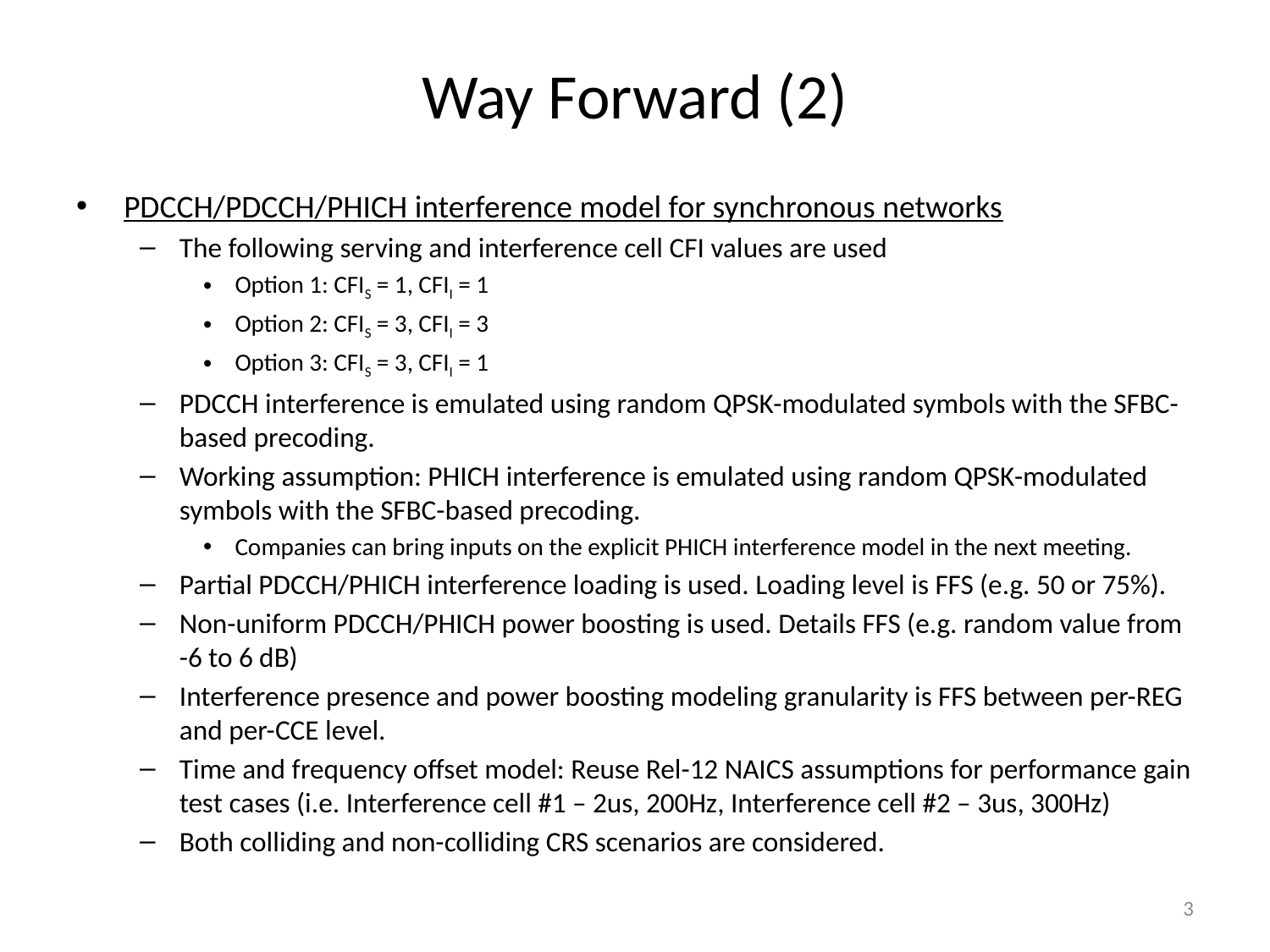

# Way Forward (2)
PDCCH/PDCCH/PHICH interference model for synchronous networks
The following serving and interference cell CFI values are used
Option 1: CFIS = 1, CFII = 1
Option 2: CFIS = 3, CFII = 3
Option 3: CFIS = 3, CFII = 1
PDCCH interference is emulated using random QPSK-modulated symbols with the SFBC-based precoding.
Working assumption: PHICH interference is emulated using random QPSK-modulated symbols with the SFBC-based precoding.
Companies can bring inputs on the explicit PHICH interference model in the next meeting.
Partial PDCCH/PHICH interference loading is used. Loading level is FFS (e.g. 50 or 75%).
Non-uniform PDCCH/PHICH power boosting is used. Details FFS (e.g. random value from -6 to 6 dB)
Interference presence and power boosting modeling granularity is FFS between per-REG and per-CCE level.
Time and frequency offset model: Reuse Rel-12 NAICS assumptions for performance gain test cases (i.e. Interference cell #1 – 2us, 200Hz, Interference cell #2 – 3us, 300Hz)
Both colliding and non-colliding CRS scenarios are considered.
3